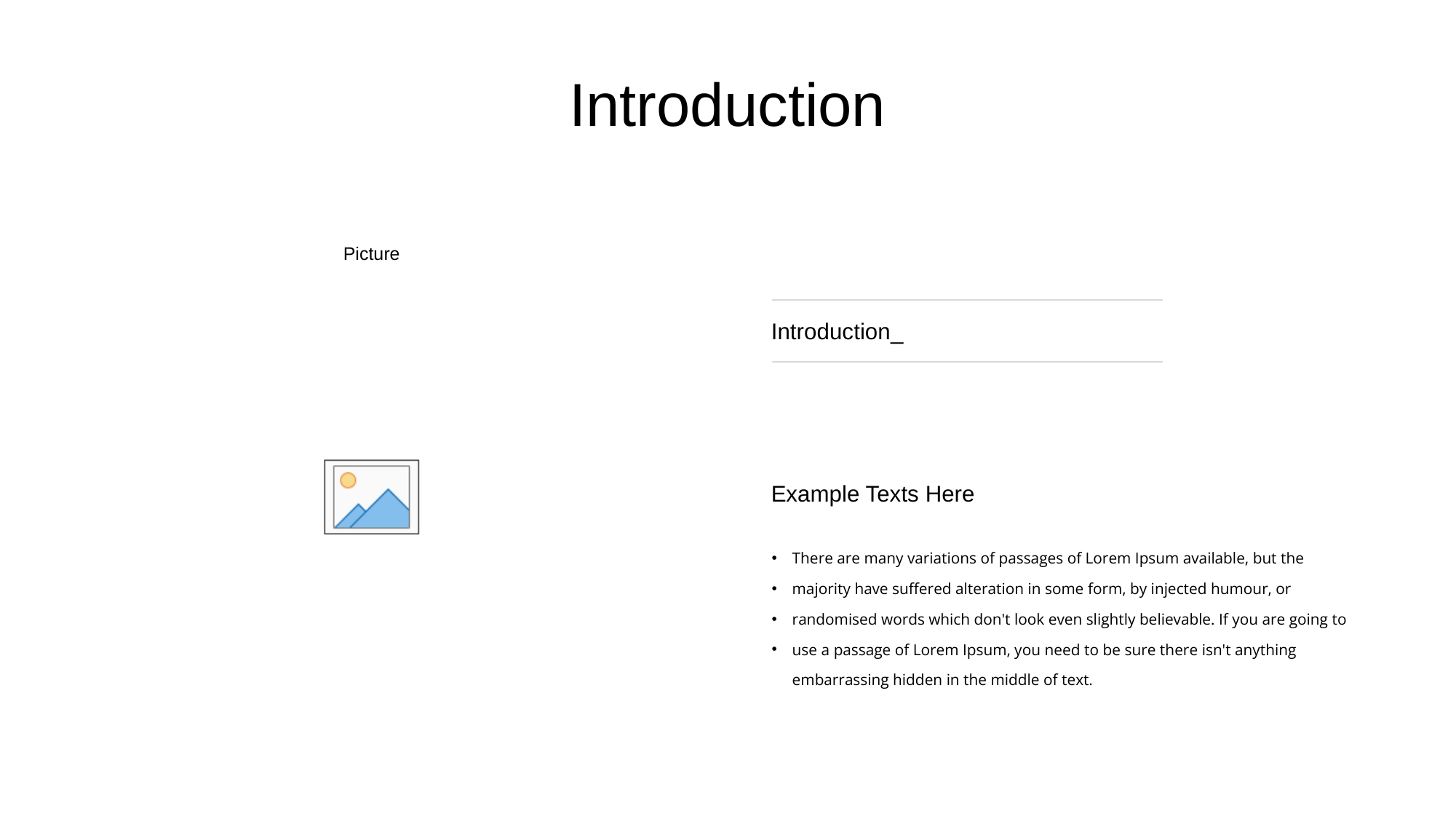

Introduction

Introduction_
Example Texts Here
There are many variations of passages of Lorem Ipsum available, but the
majority have suffered alteration in some form, by injected humour, or
randomised words which don't look even slightly believable. If you are going to
use a passage of Lorem Ipsum, you need to be sure there isn't anything embarrassing hidden in the middle of text.